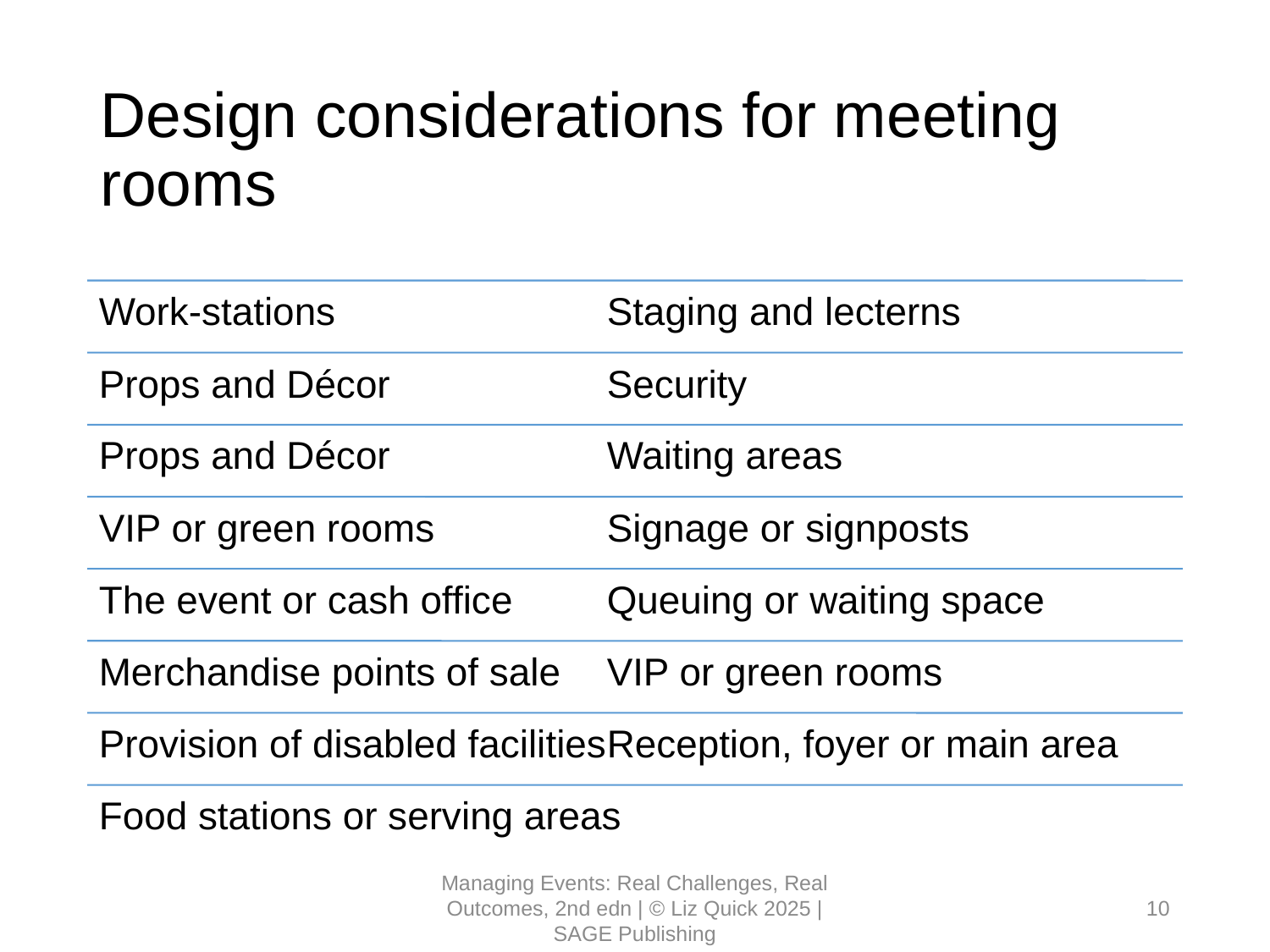

# Design considerations for meeting rooms
Work-stations			Staging and lecterns
Props and Décor		Security
Props and Décor		Waiting areas
VIP or green rooms		Signage or signposts
The event or cash office	Queuing or waiting space
Merchandise points of sale	VIP or green rooms
Provision of disabled facilities	Reception, foyer or main area
Food stations or serving areas
Managing Events: Real Challenges, Real Outcomes, 2nd edn | © Liz Quick 2025 | SAGE Publishing
10